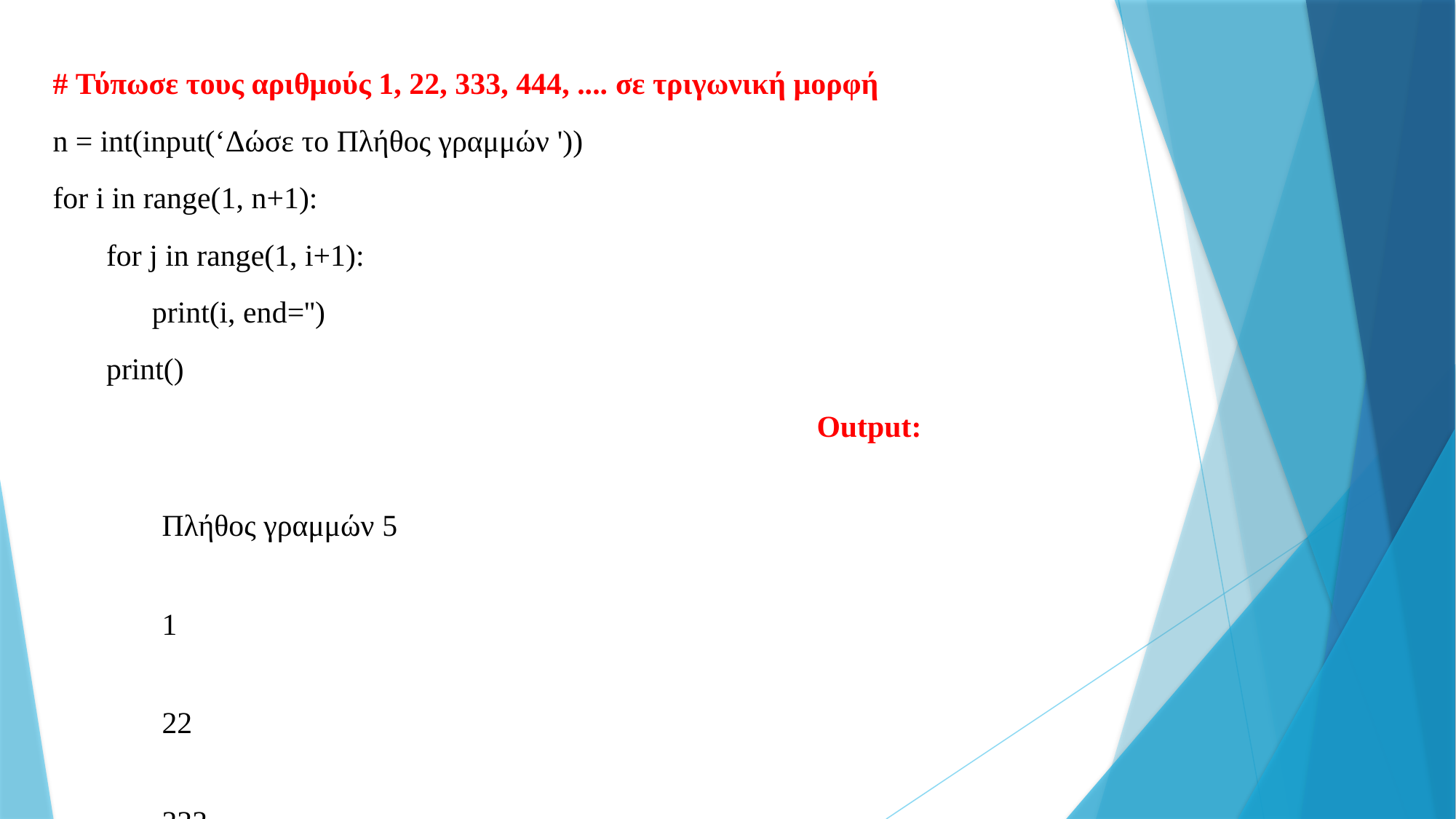

# Τύπωσε τους αριθμούς 1, 22, 333, 444, .... σε τριγωνική μορφή
n = int(input(‘Δώσε το Πλήθος γραμμών '))
for i in range(1, n+1):
       for j in range(1, i+1):
             print(i, end='')
       print()
 							Output:
									Πλήθος γραμμών 5
									1
									22
									333
									4444
									55555